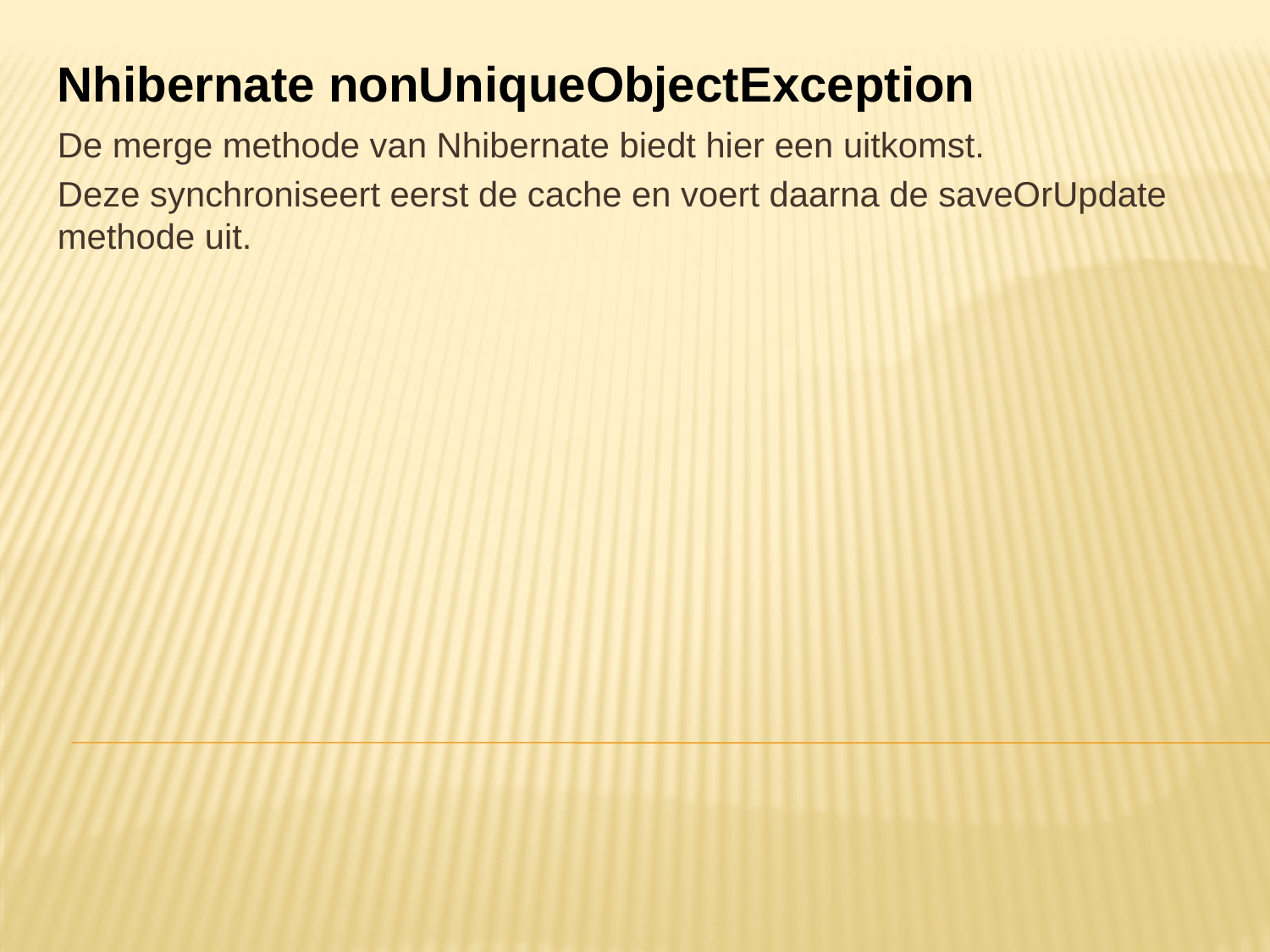

Nhibernate nonUniqueObjectException
De merge methode van Nhibernate biedt hier een uitkomst.
Deze synchroniseert eerst de cache en voert daarna de saveOrUpdate methode uit.